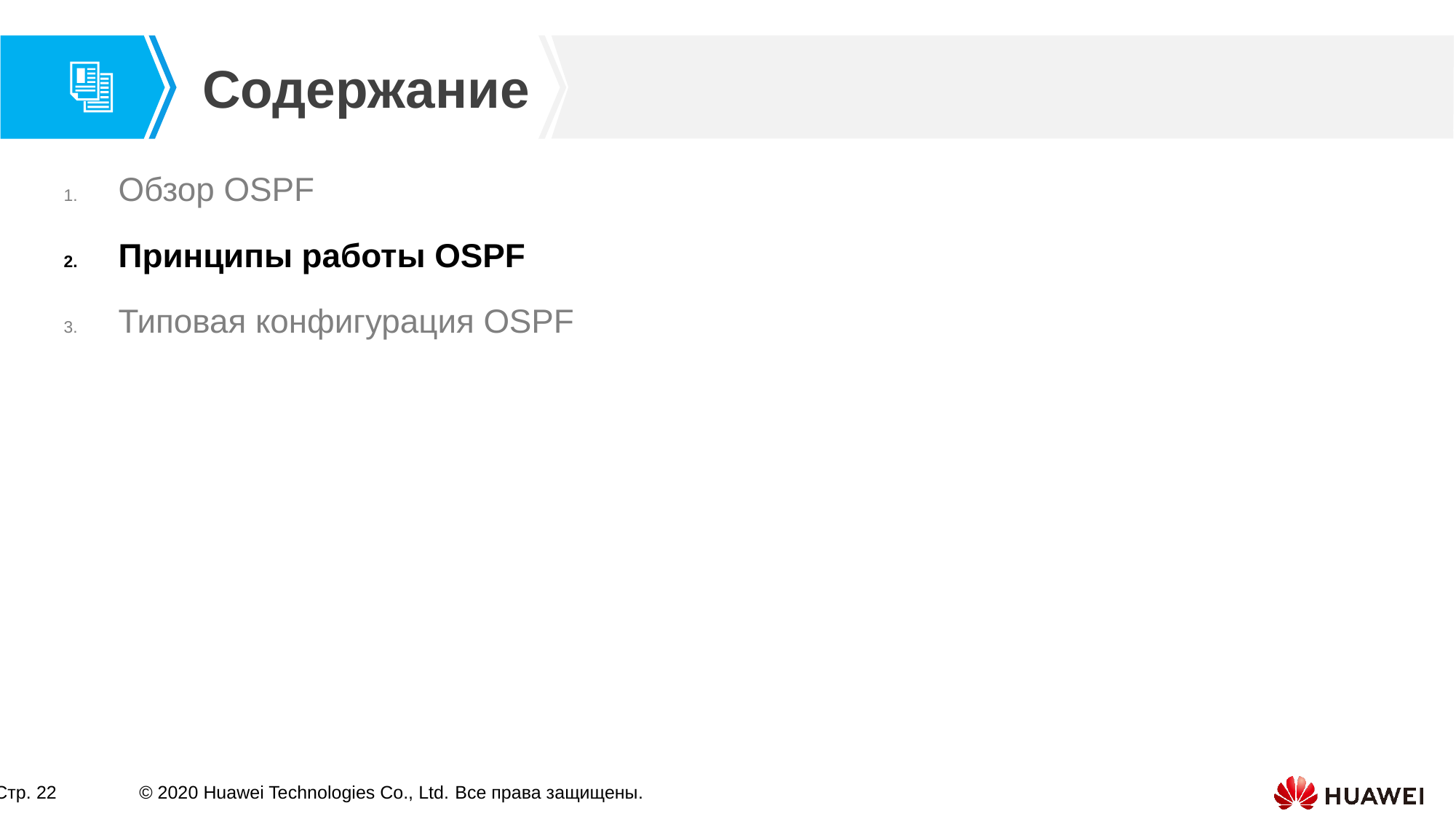

Обзор OSPF
Принципы работы OSPF
Типовая конфигурация OSPF